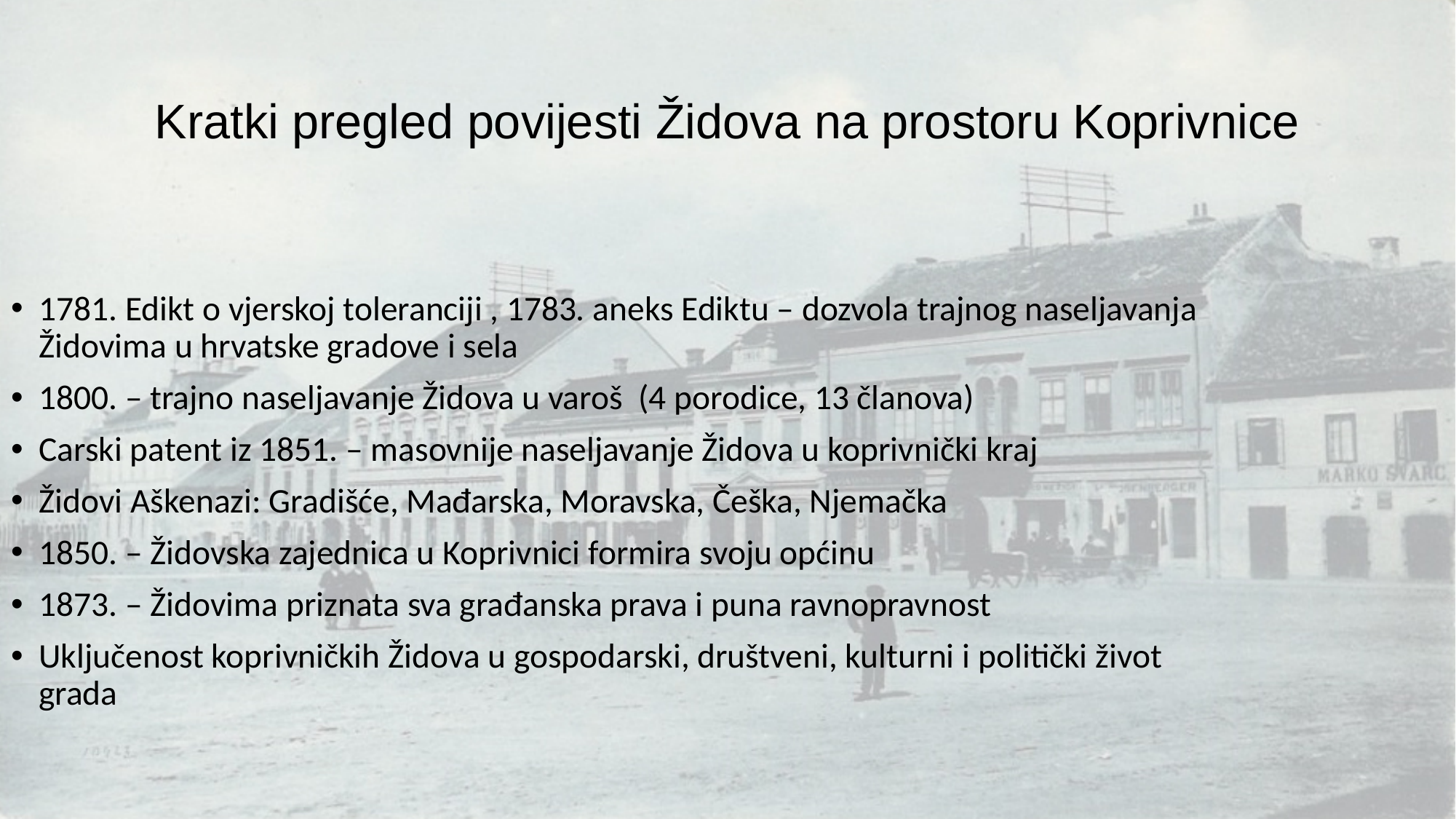

# Kratki pregled povijesti Židova na prostoru Koprivnice
1781. Edikt o vjerskoj toleranciji , 1783. aneks Ediktu – dozvola trajnog naseljavanja
Židovima u hrvatske gradove i sela
1800. – trajno naseljavanje Židova u varoš  (4 porodice, 13 članova)
Carski patent iz 1851. – masovnije naseljavanje Židova u koprivnički kraj
Židovi Aškenazi: Gradišće, Mađarska, Moravska, Češka, Njemačka
1850. – Židovska zajednica u Koprivnici formira svoju općinu
1873. – Židovima priznata sva građanska prava i puna ravnopravnost
Uključenost koprivničkih Židova u gospodarski, društveni, kulturni i politički život grada